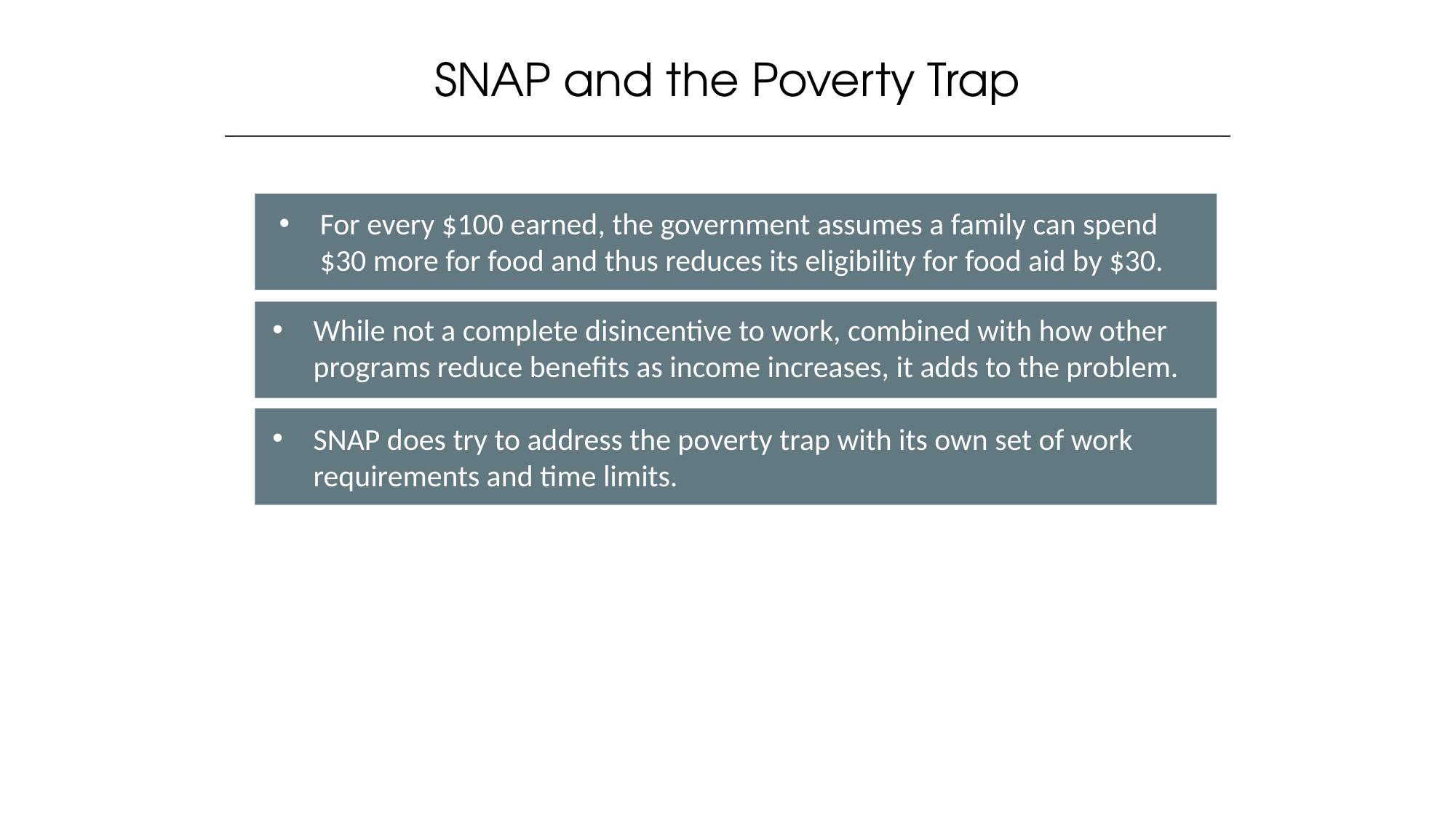

SNAP and the Poverty Trap

For every $100 earned, the government assumes a family can spend $30 more for food and thus reduces its eligibility for food aid by $30.

While not a complete disincentive to work, combined with how other programs reduce benefits as income increases, it adds to the problem.

SNAP does try to address the poverty trap with its own set of work requirements and time limits.